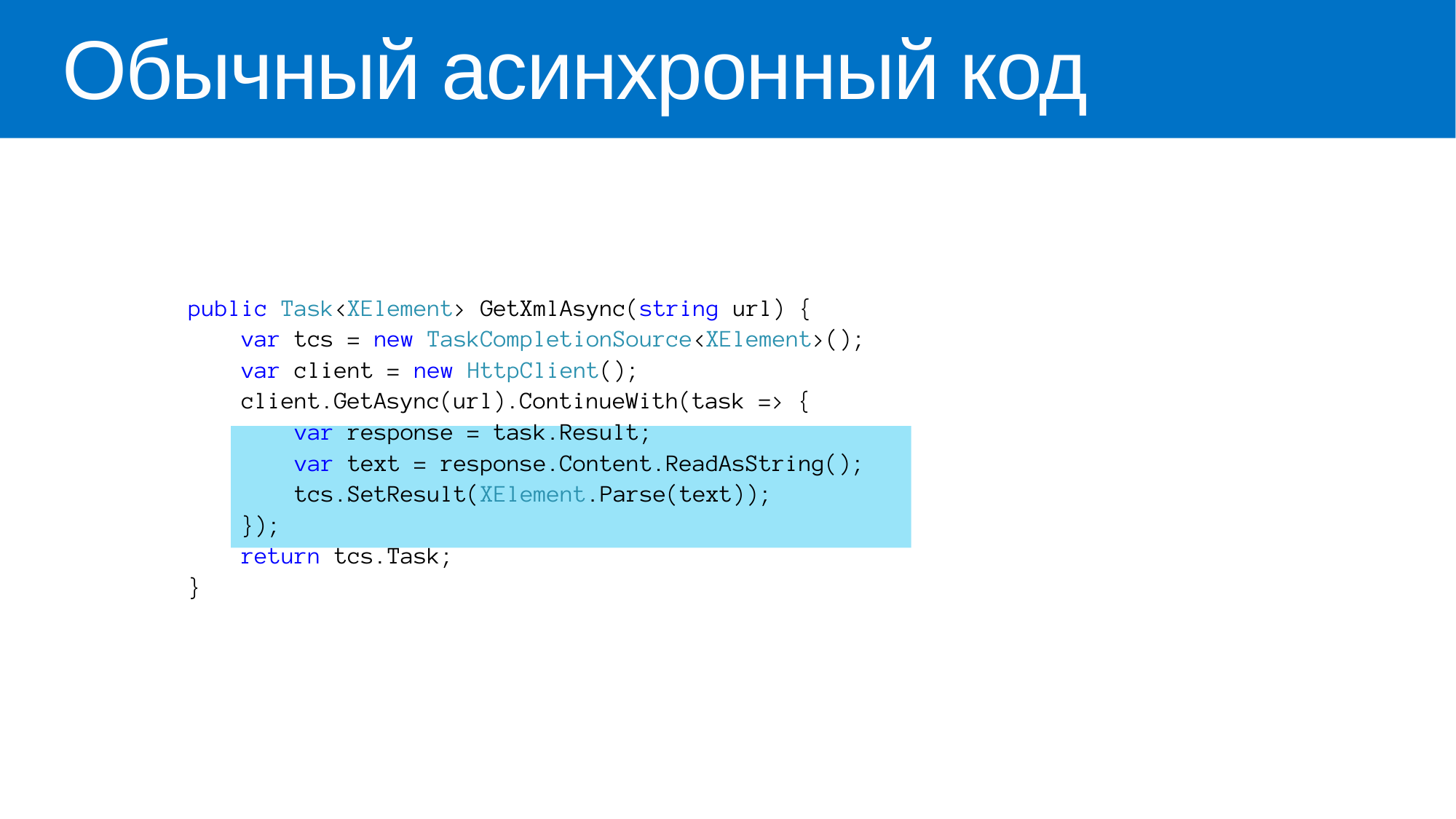

# Обычный асинхронный код
public Task<XElement> GetXmlAsync(string url) {
    var tcs = new TaskCompletionSource<XElement>();
    var client = new HttpClient();
    client.GetAsync(url).ContinueWith(task => {
        var response = task.Result;
        var text = response.Content.ReadAsString();
        tcs.SetResult(XElement.Parse(text));
    });
    return tcs.Task;
}